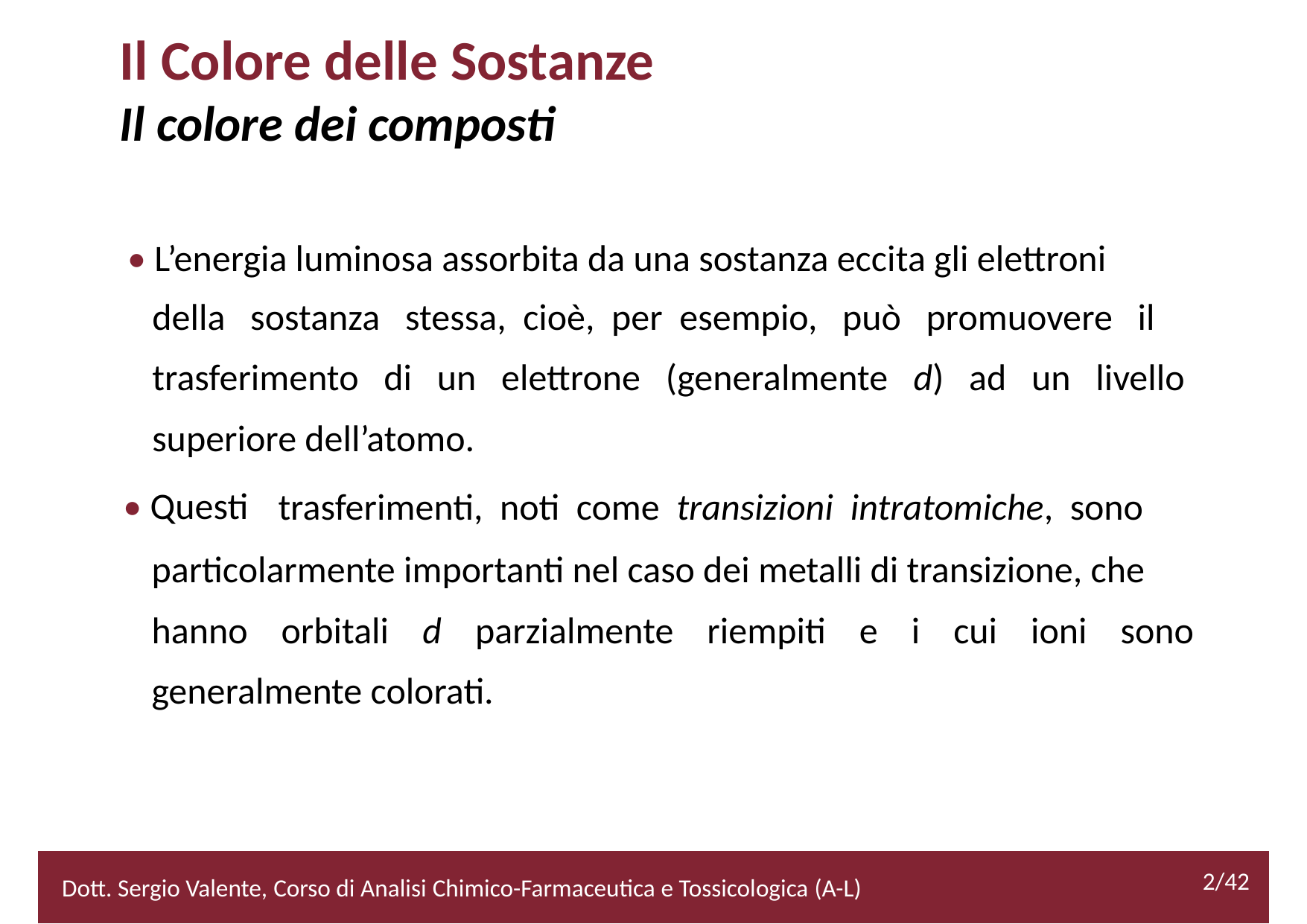

Il Colore delle Sostanze
Il colore dei composti
• L’energia luminosa assorbita da una sostanza eccita gli elettroni

	della   sostanza   stessa,  cioè,  per  esempio,   può   promuovere   il

	trasferimento   di   un   elettrone   (generalmente   d)   ad   un   livello

	superiore dell’atomo.
• Questi
trasferimenti,  noti  come  transizioni  intratomiche,  sono
particolarmente importanti nel caso dei metalli di transizione, che

hanno    orbitali    d    parzialmente    riempiti    e    i    cui    ioni    sono

generalmente colorati.

2/42
2/52
Dott. Sergio Valente, Corso di Analisi Chimico-Farmaceutica e Tossicologica (A-L)